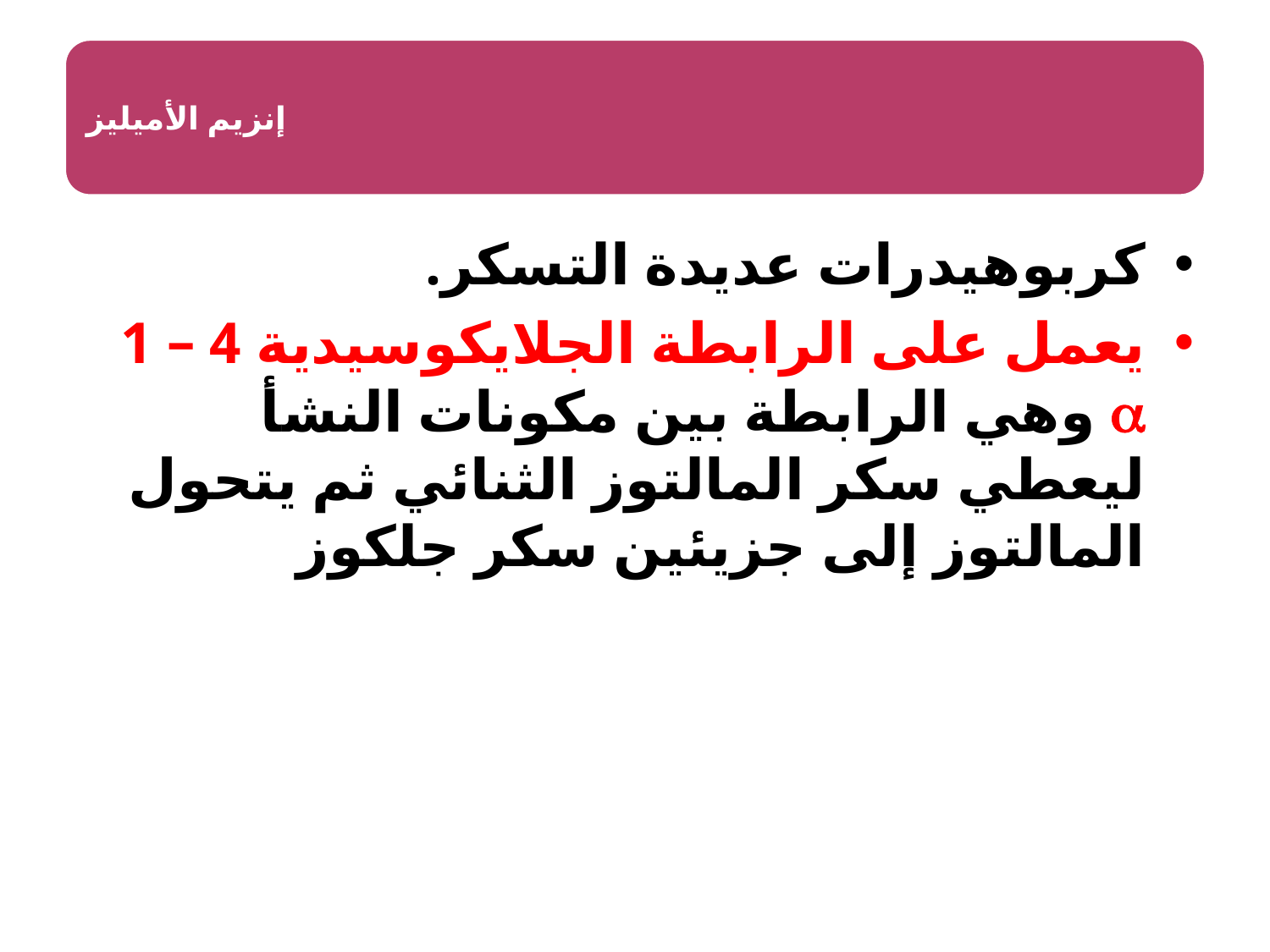

كربوهيدرات عديدة التسكر.
يعمل على الرابطة الجلايكوسيدية 4 – 1 α وهي الرابطة بين مكونات النشأ ليعطي سكر المالتوز الثنائي ثم يتحول المالتوز إلى جزيئين سكر جلكوز